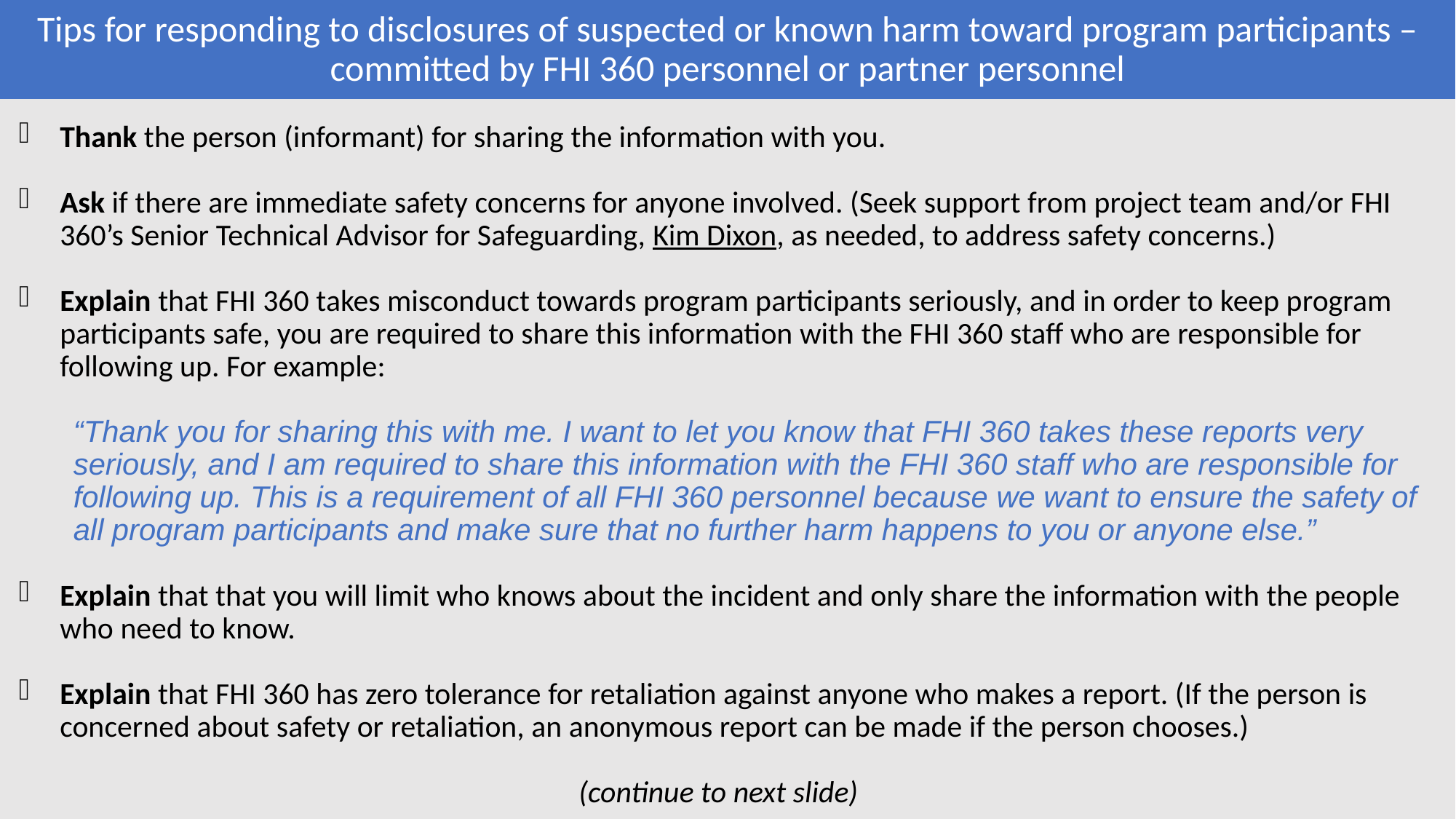

# Tips for responding to disclosures of suspected or known harm toward program participants –committed by FHI 360 personnel or partner personnel
Thank the person (informant) for sharing the information with you.

Ask if there are immediate safety concerns for anyone involved. (Seek support from project team and/or FHI 360’s Senior Technical Advisor for Safeguarding, Kim Dixon, as needed, to address safety concerns.)

Explain that FHI 360 takes misconduct towards program participants seriously, and in order to keep program participants safe, you are required to share this information with the FHI 360 staff who are responsible for following up. For example:

“Thank you for sharing this with me. I want to let you know that FHI 360 takes these reports very seriously, and I am required to share this information with the FHI 360 staff who are responsible for following up. This is a requirement of all FHI 360 personnel because we want to ensure the safety of all program participants and make sure that no further harm happens to you or anyone else.”

Explain that that you will limit who knows about the incident and only share the information with the people who need to know.

Explain that FHI 360 has zero tolerance for retaliation against anyone who makes a report. (If the person is concerned about safety or retaliation, an anonymous report can be made if the person chooses.)

(continue to next slide)